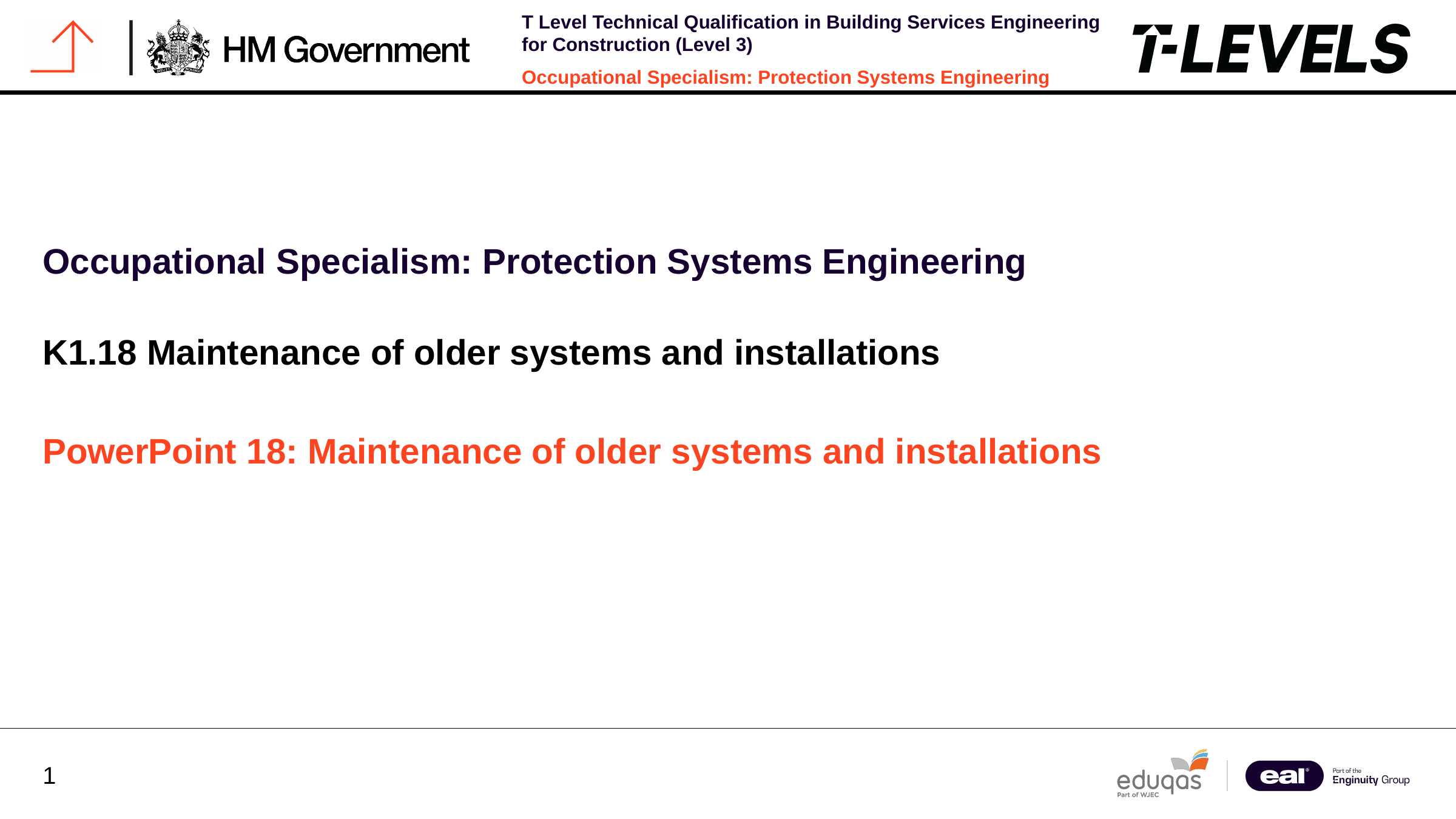

Occupational Specialism: Protection Systems Engineering

K1.18 Maintenance of older systems and installations

PowerPoint 18: Maintenance of older systems and installations